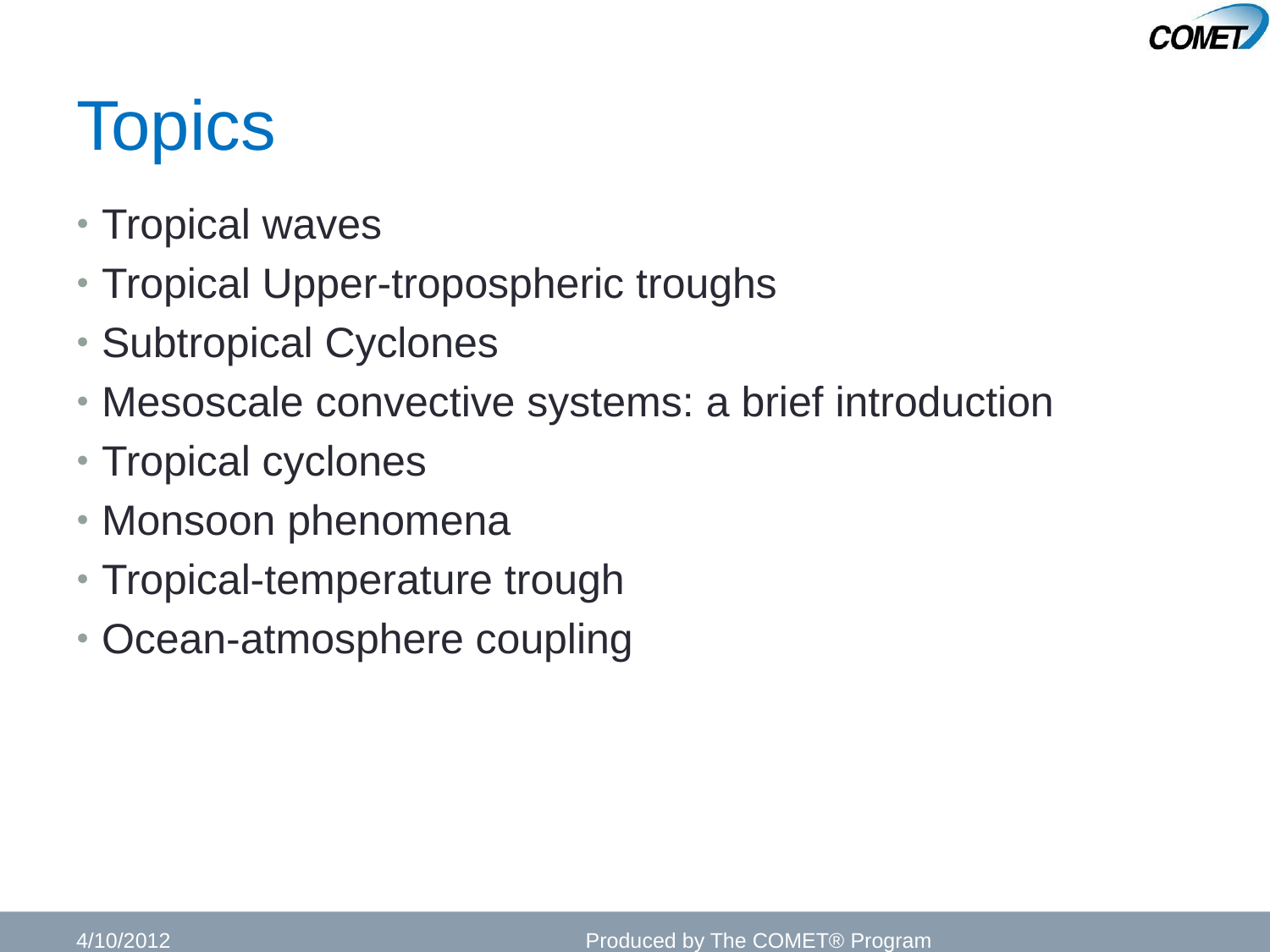

# Topics
Tropical waves
Tropical Upper-tropospheric troughs
Subtropical Cyclones
Mesoscale convective systems: a brief introduction
Tropical cyclones
Monsoon phenomena
Tropical-temperature trough
Ocean-atmosphere coupling
4/10/2012
Produced by The COMET® Program